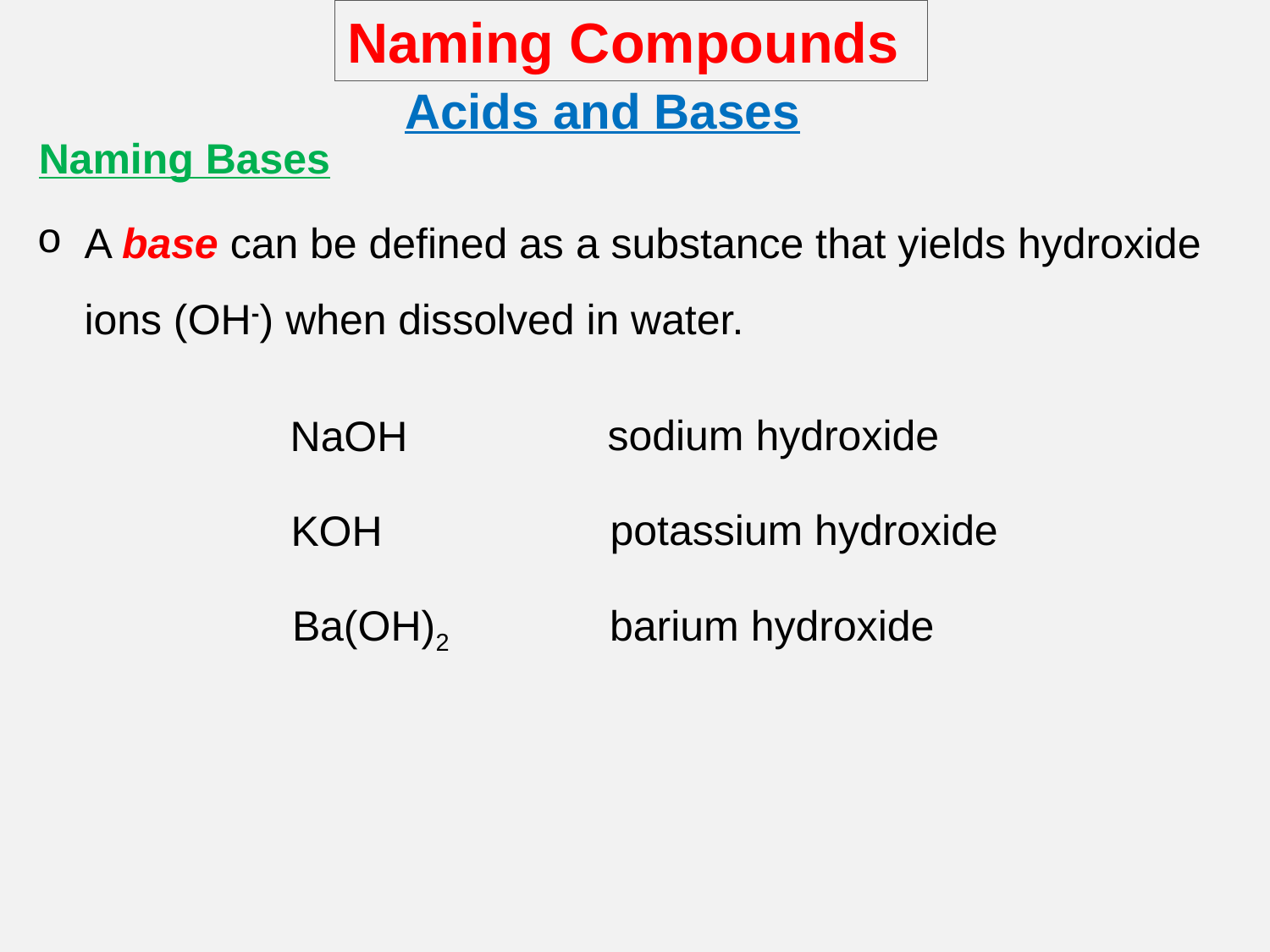

Naming Compounds
Acids and Bases
Naming Bases
A base can be defined as a substance that yields hydroxide ions (OH-) when dissolved in water.
sodium hydroxide
NaOH
potassium hydroxide
KOH
Ba(OH)2
barium hydroxide